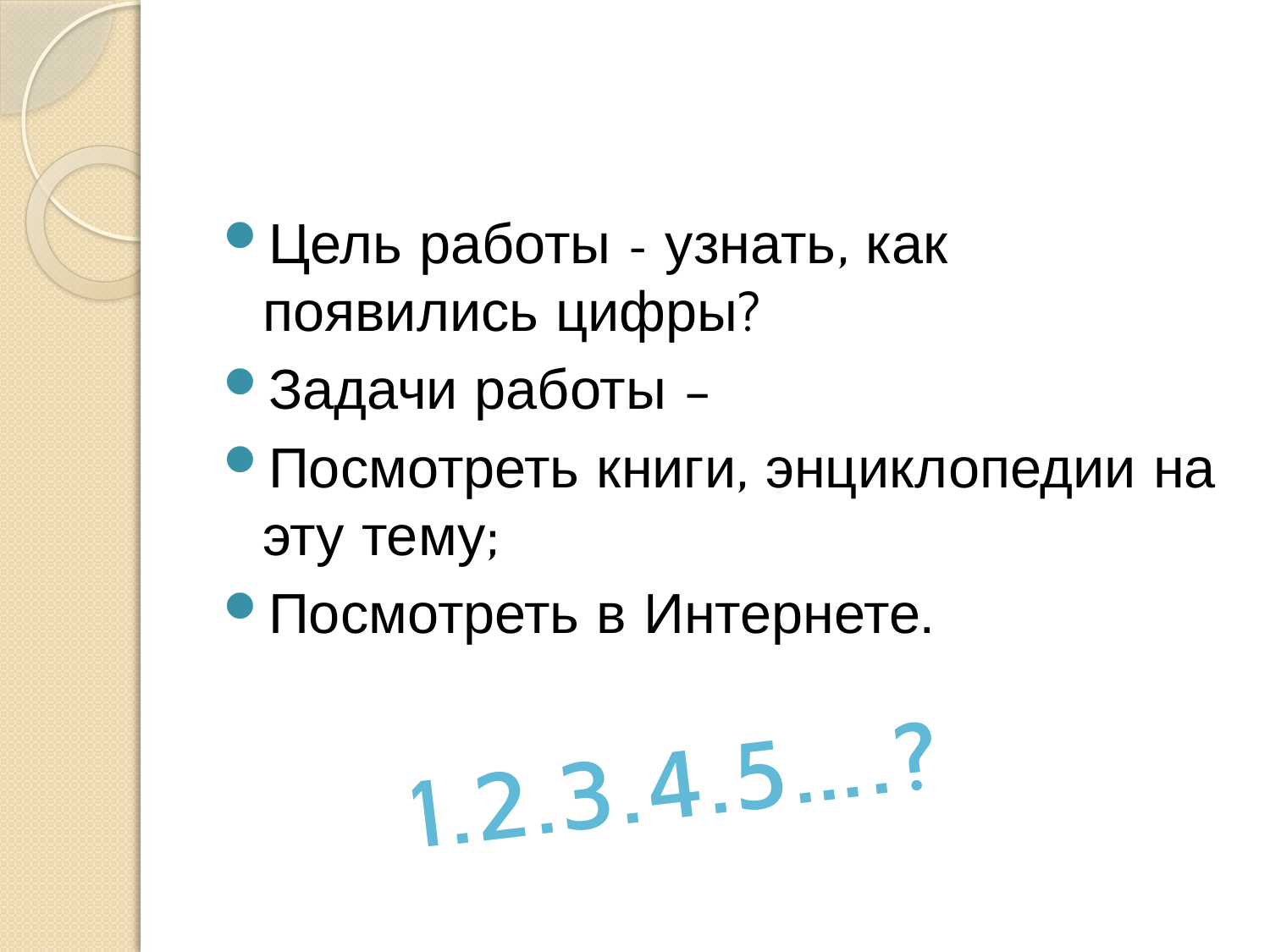

Цель работы - узнать, как появились цифры?
Задачи работы –
Посмотреть книги, энциклопедии на эту тему;
Посмотреть в Интернете.

1.2.3.4.5….?